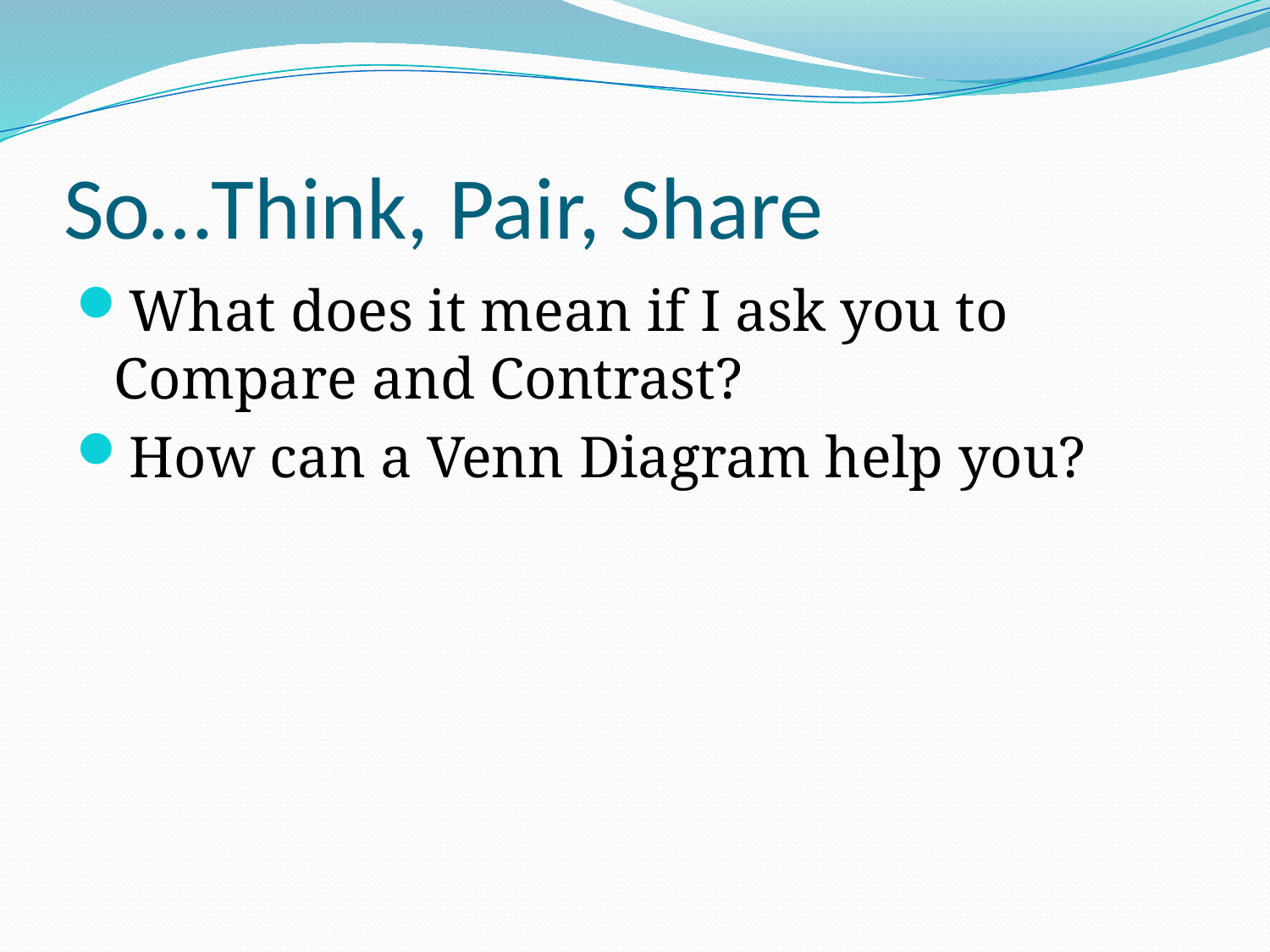

# So…Think, Pair, Share
What does it mean if I ask you to Compare and Contrast?
How can a Venn Diagram help you?